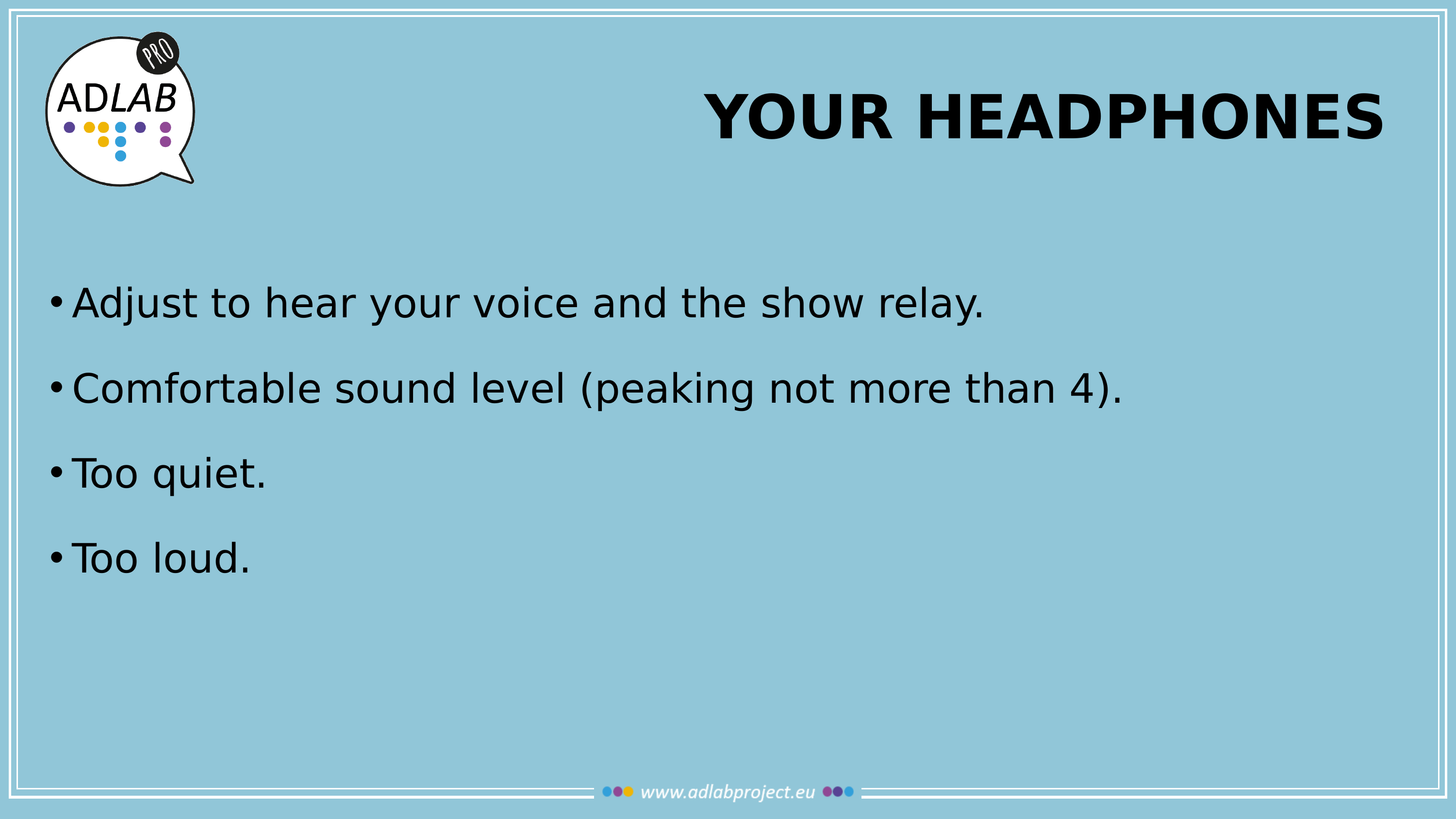

# Your headphones
Adjust to hear your voice and the show relay.
Comfortable sound level (peaking not more than 4).
Too quiet.
Too loud.